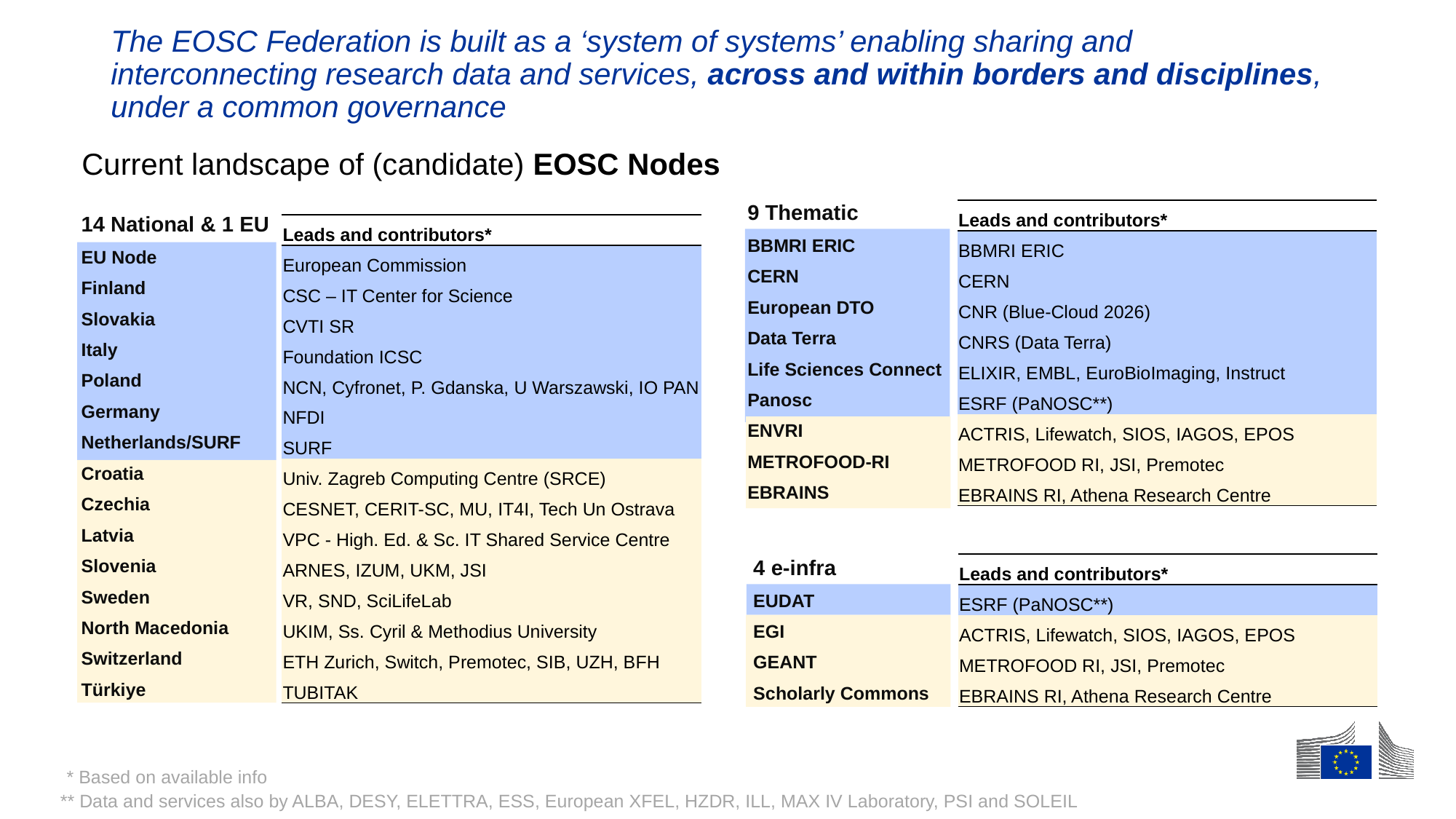

# The EOSC Federation is built as a ‘system of systems’ enabling sharing and interconnecting research data and services, across and within borders and disciplines, under a common governance
Current landscape of (candidate) EOSC Nodes
9 Thematic
BBMRI ERIC
CERN
European DTO
Data Terra
Life Sciences Connect
Panosc
ENVRI
METROFOOD-RI
EBRAINS
14 National & 1 EU
EU Node
Finland
Slovakia
Italy
Poland
Germany
Netherlands/SURF
Croatia
Czechia
Latvia
Slovenia
Sweden
North Macedonia
Switzerland
Türkiye

| Leads and contributors\* |
| --- |
| BBMRI ERIC |
| CERN |
| CNR (Blue-Cloud 2026) |
| CNRS (Data Terra) |
| ELIXIR, EMBL, EuroBioImaging, Instruct |
| ESRF (PaNOSC\*\*) |
| ACTRIS, Lifewatch, SIOS, IAGOS, EPOS |
| METROFOOD RI, JSI, Premotec |
| EBRAINS RI, Athena Research Centre |
| Leads and contributors\* |
| --- |
| European Commission |
| CSC – IT Center for Science |
| CVTI SR |
| Foundation ICSC |
| NCN, Cyfronet, P. Gdanska, U Warszawski, IO PAN |
| NFDI |
| SURF |
| Univ. Zagreb Computing Centre (SRCE) |
| CESNET, CERIT-SC, MU, IT4I, Tech Un Ostrava |
| VPC - High. Ed. & Sc. IT Shared Service Centre |
| ARNES, IZUM, UKM, JSI |
| VR, SND, SciLifeLab |
| UKIM, Ss. Cyril & Methodius University |
| ETH Zurich, Switch, Premotec, SIB, UZH, BFH |
| TUBITAK |

4 e-infra
EUDAT
EGI
GEANT
Scholarly Commons
| Leads and contributors\* |
| --- |
| ESRF (PaNOSC\*\*) |
| ACTRIS, Lifewatch, SIOS, IAGOS, EPOS |
| METROFOOD RI, JSI, Premotec |
| EBRAINS RI, Athena Research Centre |

* Based on available info
** Data and services also by ALBA, DESY, ELETTRA, ESS, European XFEL, HZDR, ILL, MAX IV Laboratory, PSI and SOLEIL